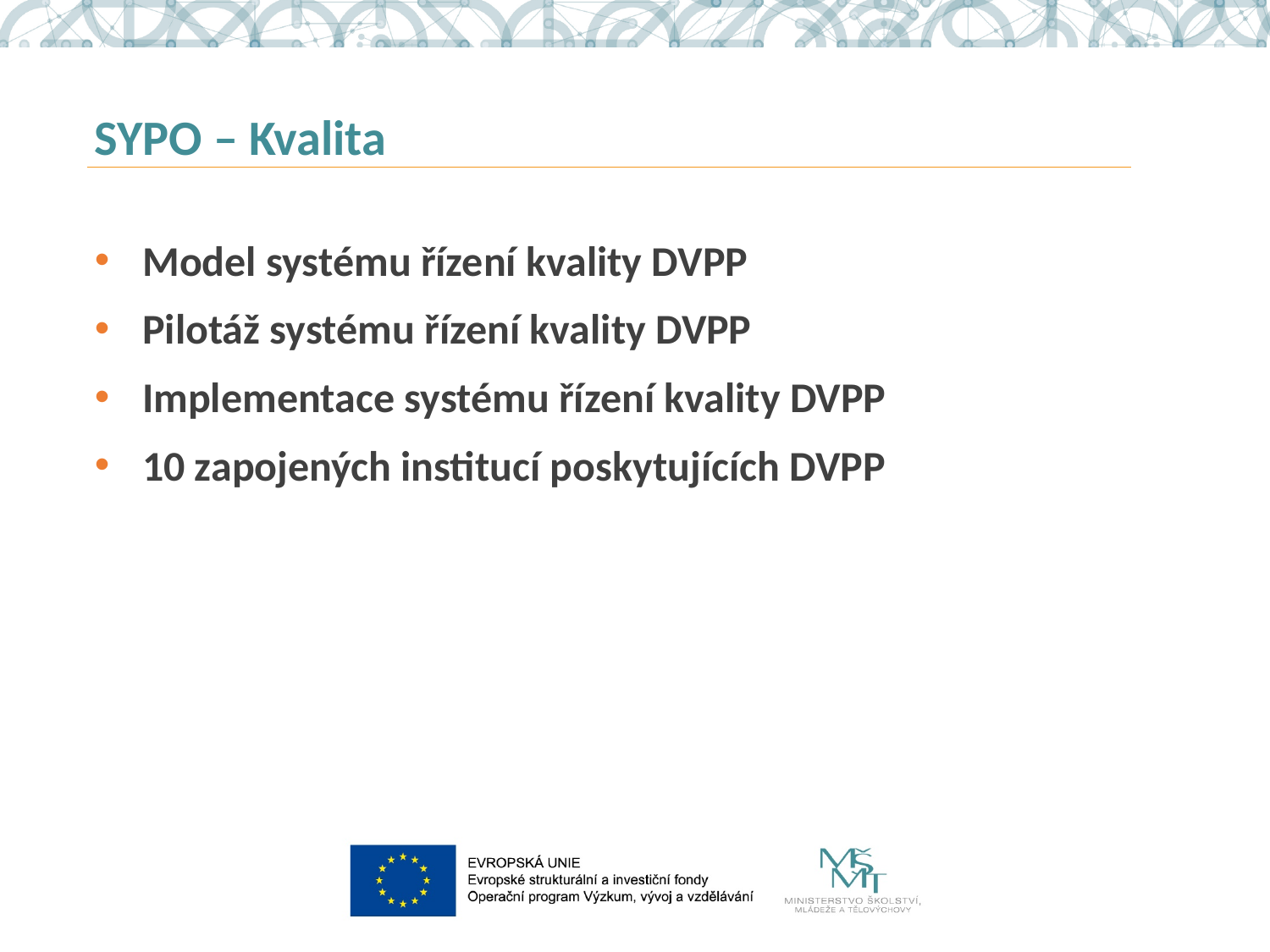

# SYPO – Kvalita

Model systému řízení kvality DVPP
​Pilotáž systému řízení kvality DVPP
​Implementace systému řízení kvality DVPP
10 zapojených institucí poskytujících DVPP